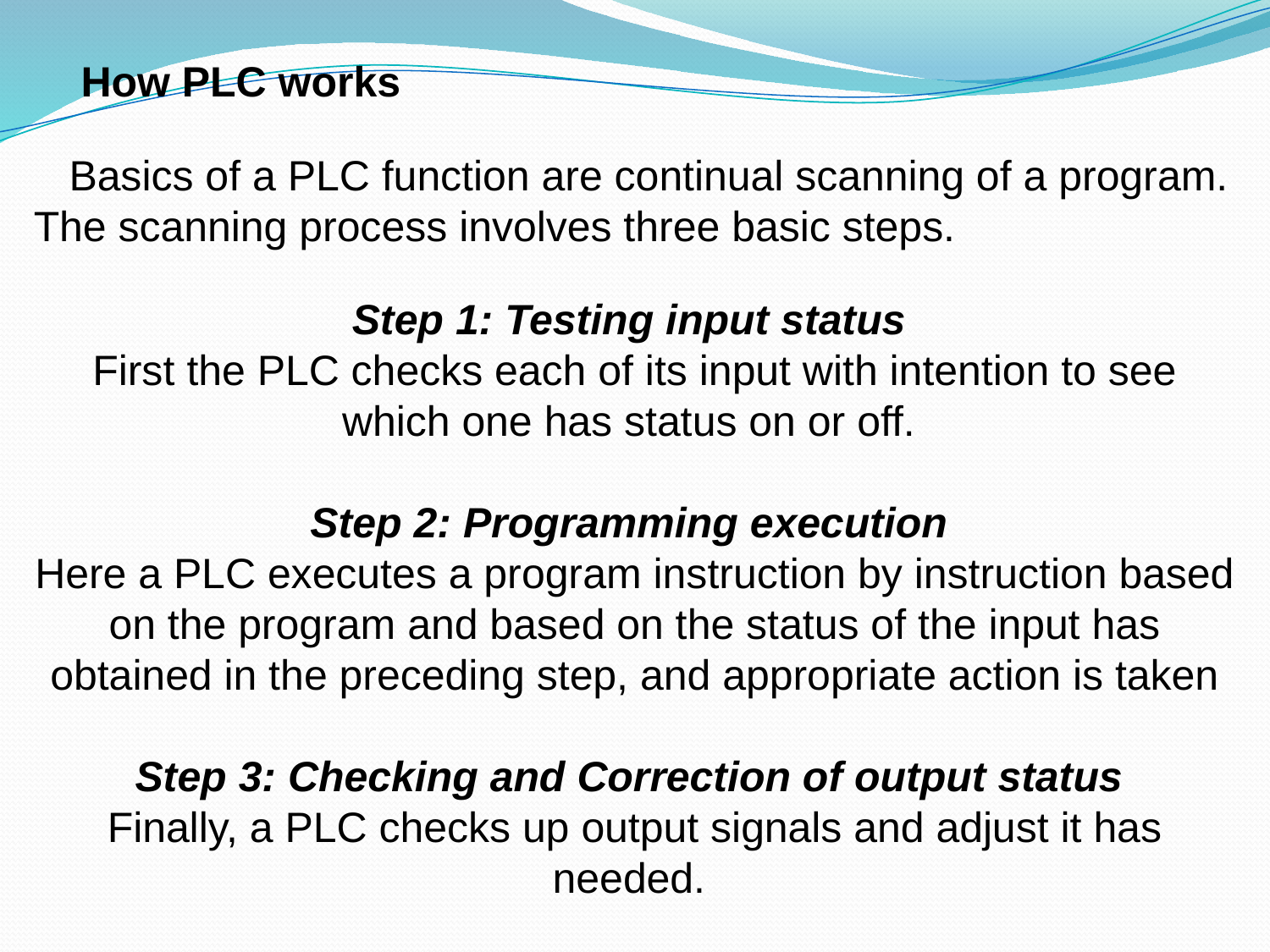

How PLC works

   Basics of a PLC function are continual scanning of a program. The scanning process involves three basic steps.

Step 1: Testing input status
First the PLC checks each of its input with intention to see which one has status on or off.

Step 2: Programming execution
Here a PLC executes a program instruction by instruction based on the program and based on the status of the input has obtained in the preceding step, and appropriate action is taken

Step 3: Checking and Correction of output status
Finally, a PLC checks up output signals and adjust it has needed.